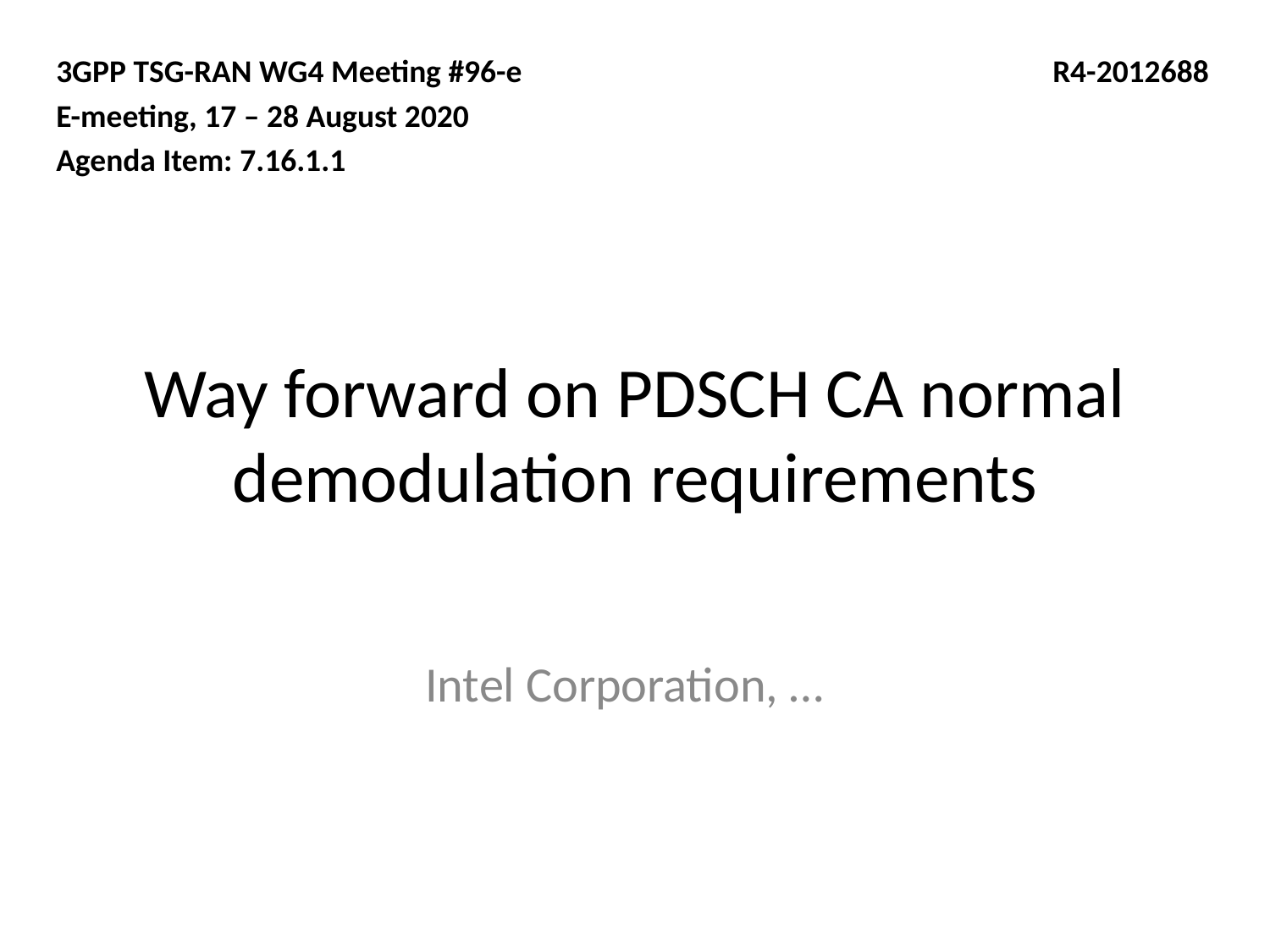

3GPP TSG-RAN WG4 Meeting #96-e
E-meeting, 17 – 28 August 2020
Agenda Item: 7.16.1.1
R4-2012688
# Way forward on PDSCH CA normal demodulation requirements
Intel Corporation, …